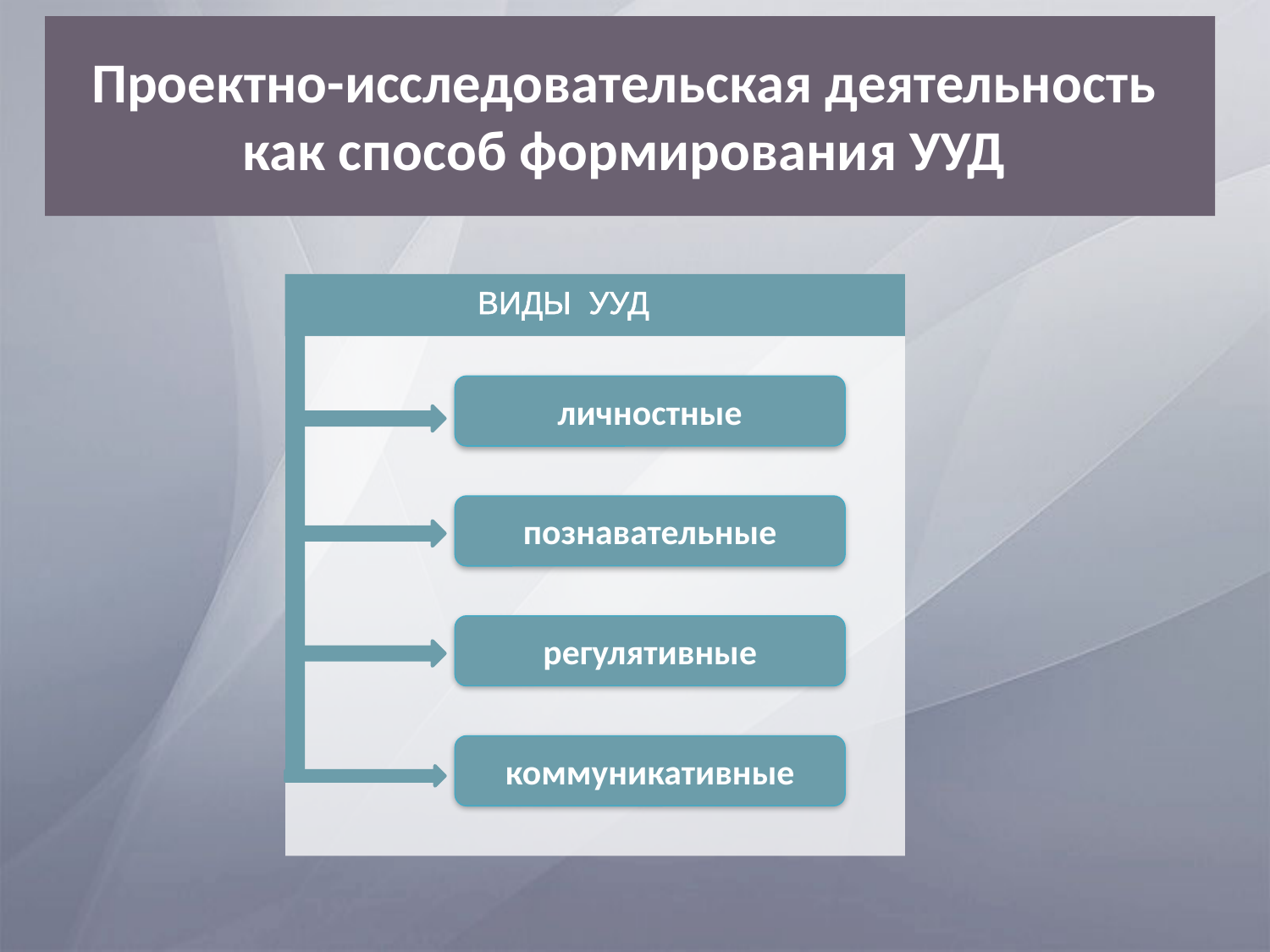

# Проектно-исследовательская деятельность как способ формирования УУД

ВИДЫ  УУД

личностные

познавательные

регулятивные

коммуникативные